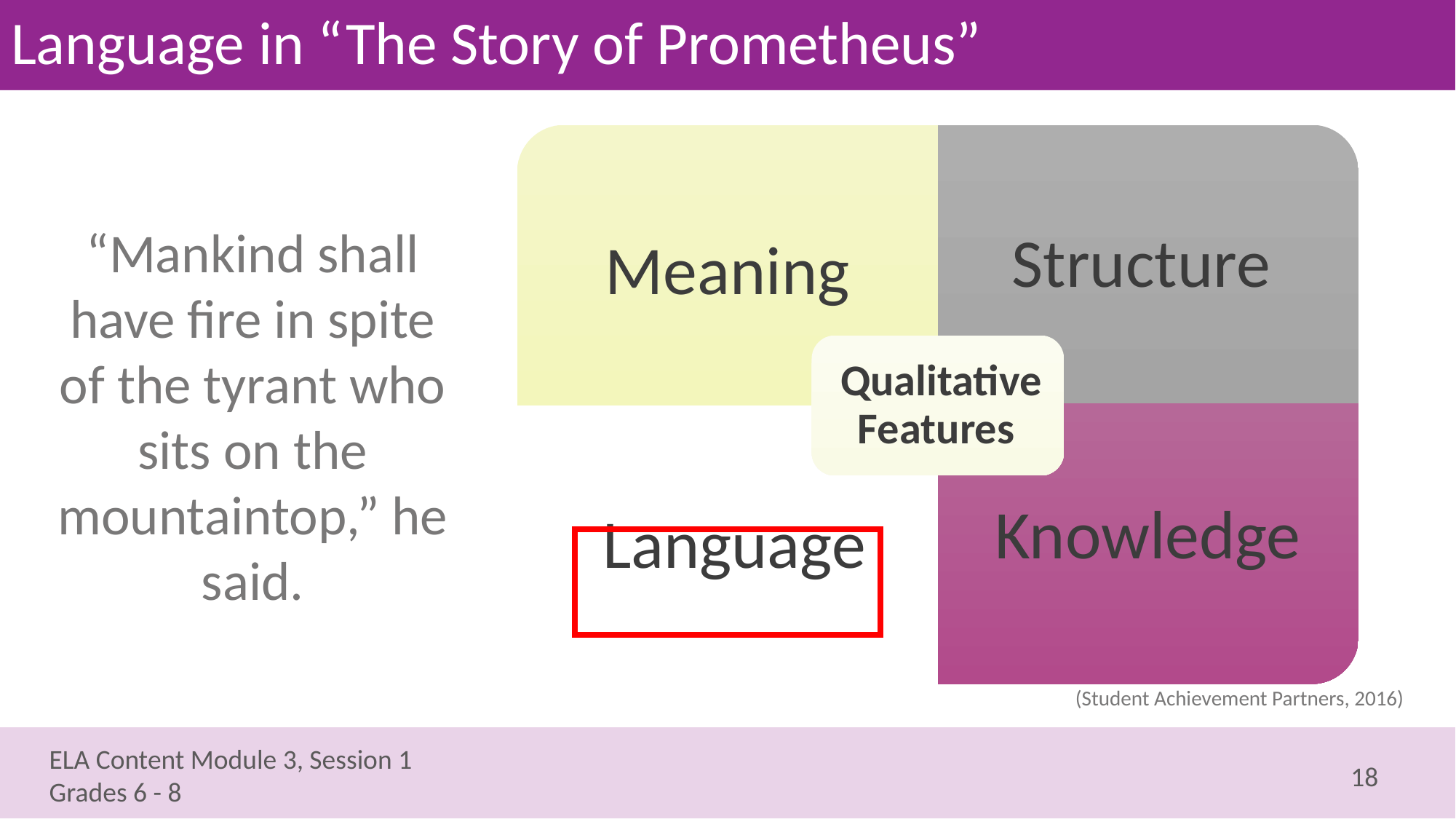

# Language in “The Story of Prometheus”
Meaning
Structure
Language
Knowledge
Qualitative Features
“Mankind shall have fire in spite of the tyrant who sits on the mountaintop,” he said.

(Student Achievement Partners, 2016)
18